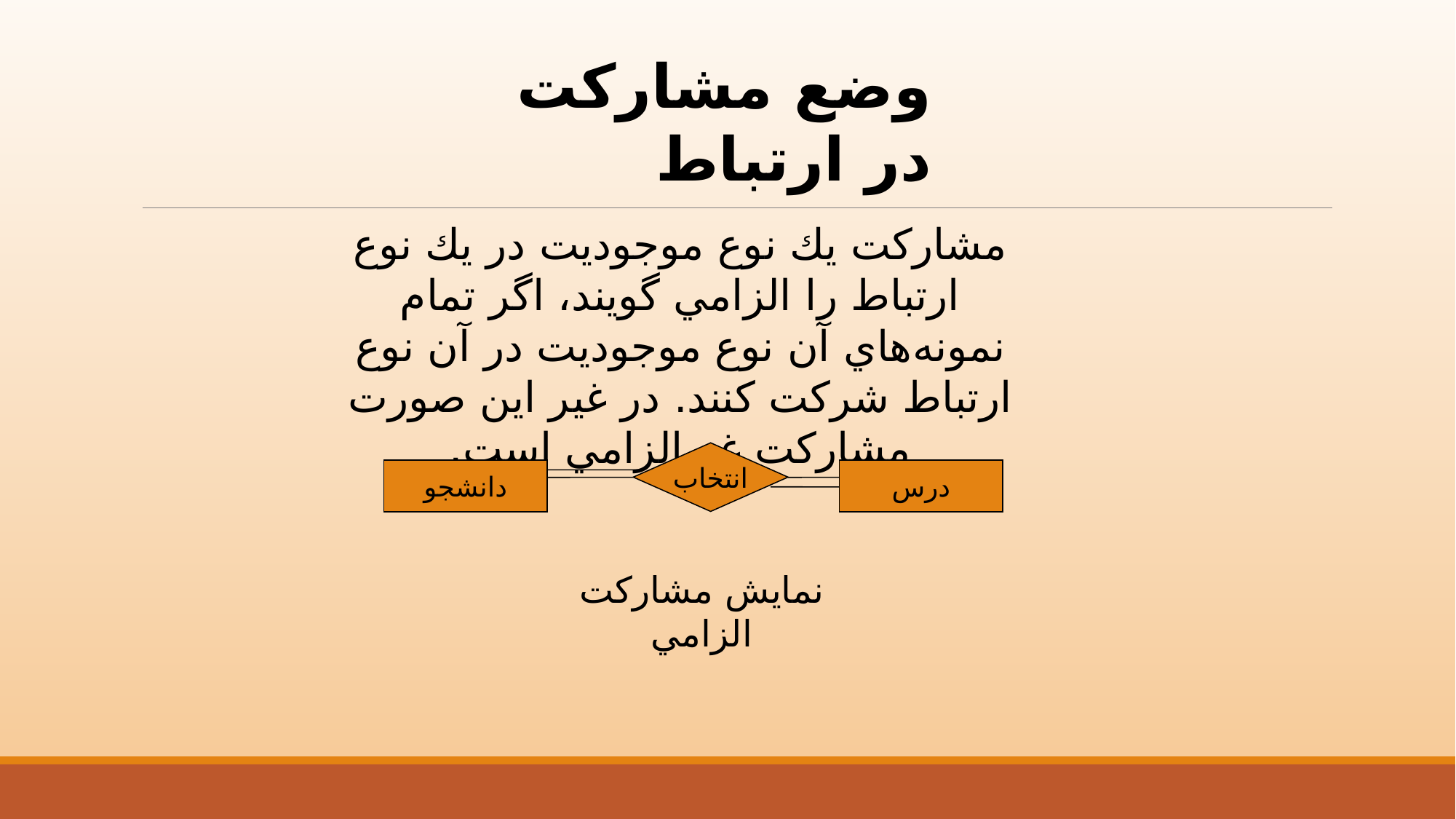

وضع مشاركت در ارتباط
مشاركت يك نوع موجوديت در يك نوع ارتباط را الزامي گويند، اگر تمام نمونه‌هاي آن نوع موجوديت در آن نوع ارتباط شركت كنند. در غير اين صورت مشاركت غيرالزامي است.
انتخاب
درس
دانشجو

نمايش مشاركت الزامي